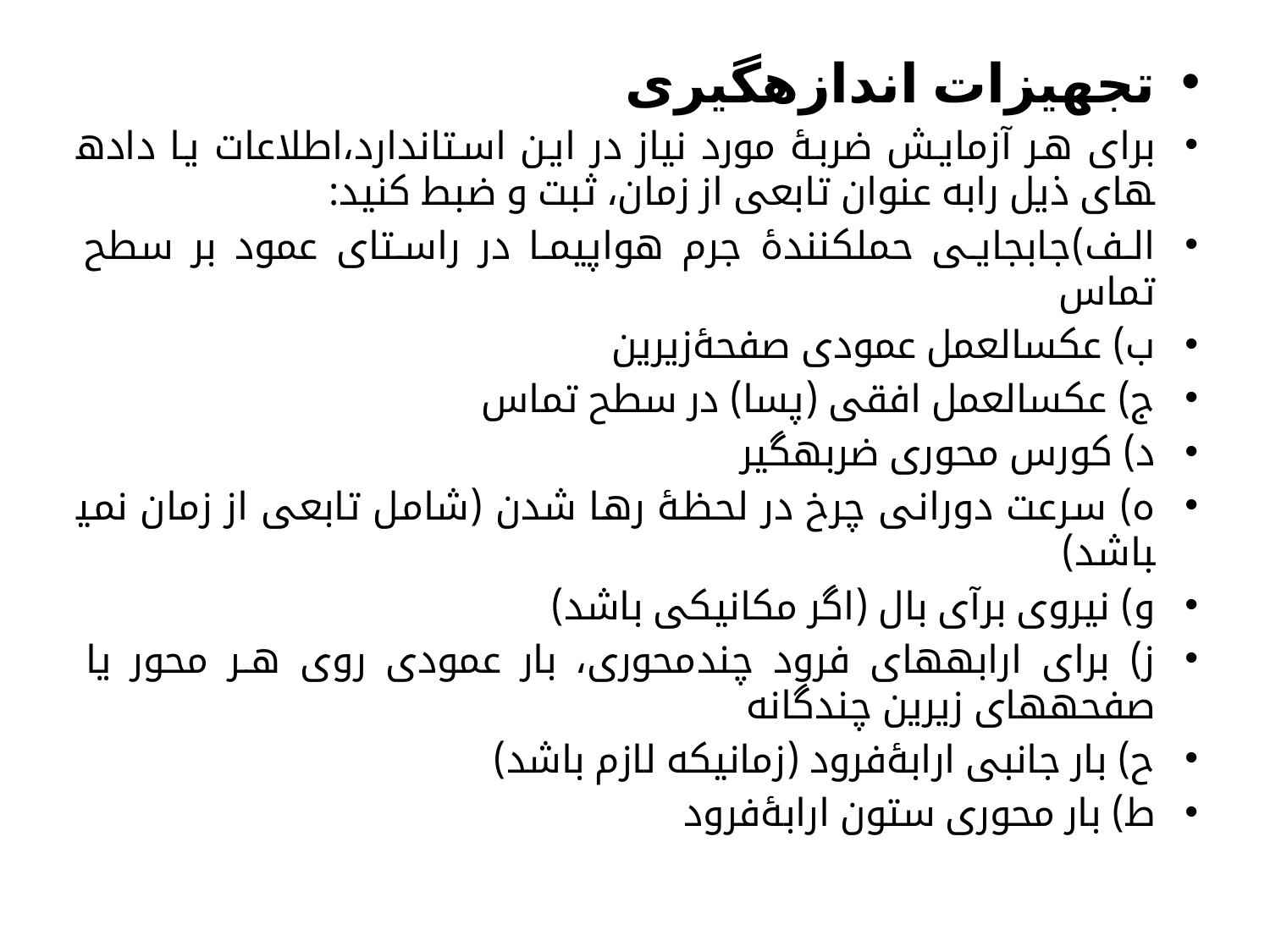

تجهیزات اندازه­گیری
برای هر آزمایش ضربۀ مورد نیاز در این استاندارد،اطلاعات یا داده­های ذیل رابه عنوان تابعی از زمان، ثبت و ضبط کنید:
الف)جابجایی حمل­کنندۀ جرم هواپیما در راستای عمود بر سطح تماس
ب) عکس­العمل عمودی صفحۀزیرین
ج) عکس­العمل افقی (پسا) در سطح تماس
د) کورس محوری ضربه­گیر
ه) سرعت دورانی چرخ در لحظۀ رها شدن (شامل تابعی از زمان نمی­باشد)
و) نیروی برآی بال (اگر مکانیکی باشد)
ز) برای ارابه­های فرود چندمحوری، بار عمودی روی هر محور یا صفحه­های زیرین چندگانه
ح) بار جانبی ارابۀ­فرود (زمانیکه لازم باشد)
ط) بار محوری ستون ارابۀفرود